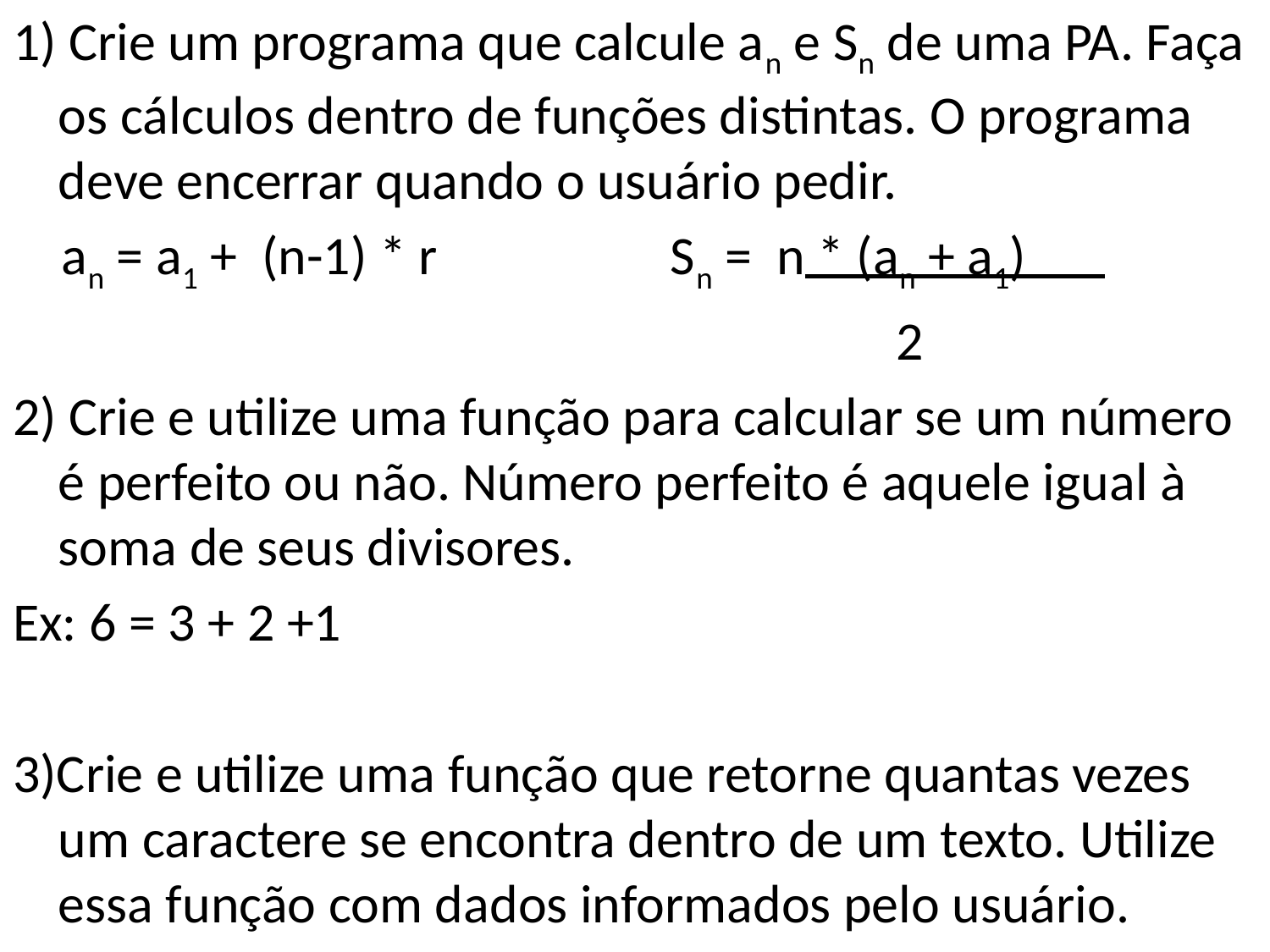

1) Crie um programa que calcule an e Sn de uma PA. Faça os cálculos dentro de funções distintas. O programa deve encerrar quando o usuário pedir.
    an = a1 +  (n-1) * r                   Sn =  n * (an + a1)
                                                                        2
2) Crie e utilize uma função para calcular se um número é perfeito ou não. Número perfeito é aquele igual à soma de seus divisores.
Ex: 6 = 3 + 2 +1

3)Crie e utilize uma função que retorne quantas vezes um caractere se encontra dentro de um texto. Utilize essa função com dados informados pelo usuário.